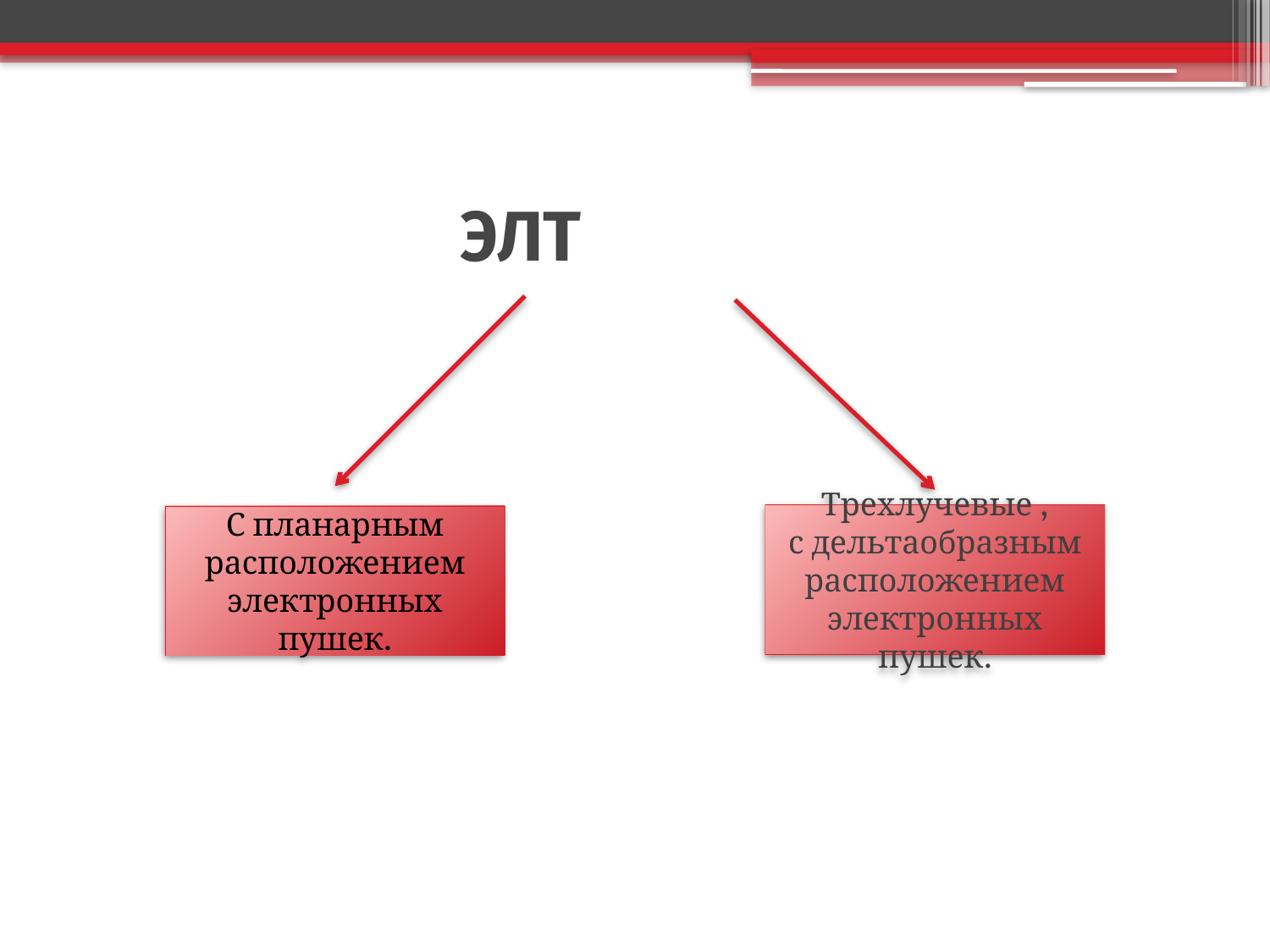

# ЭЛТ

Трехлучевые ,
с дельтаобразным расположением электронных пушек.

С планарным расположением электронных пушек.